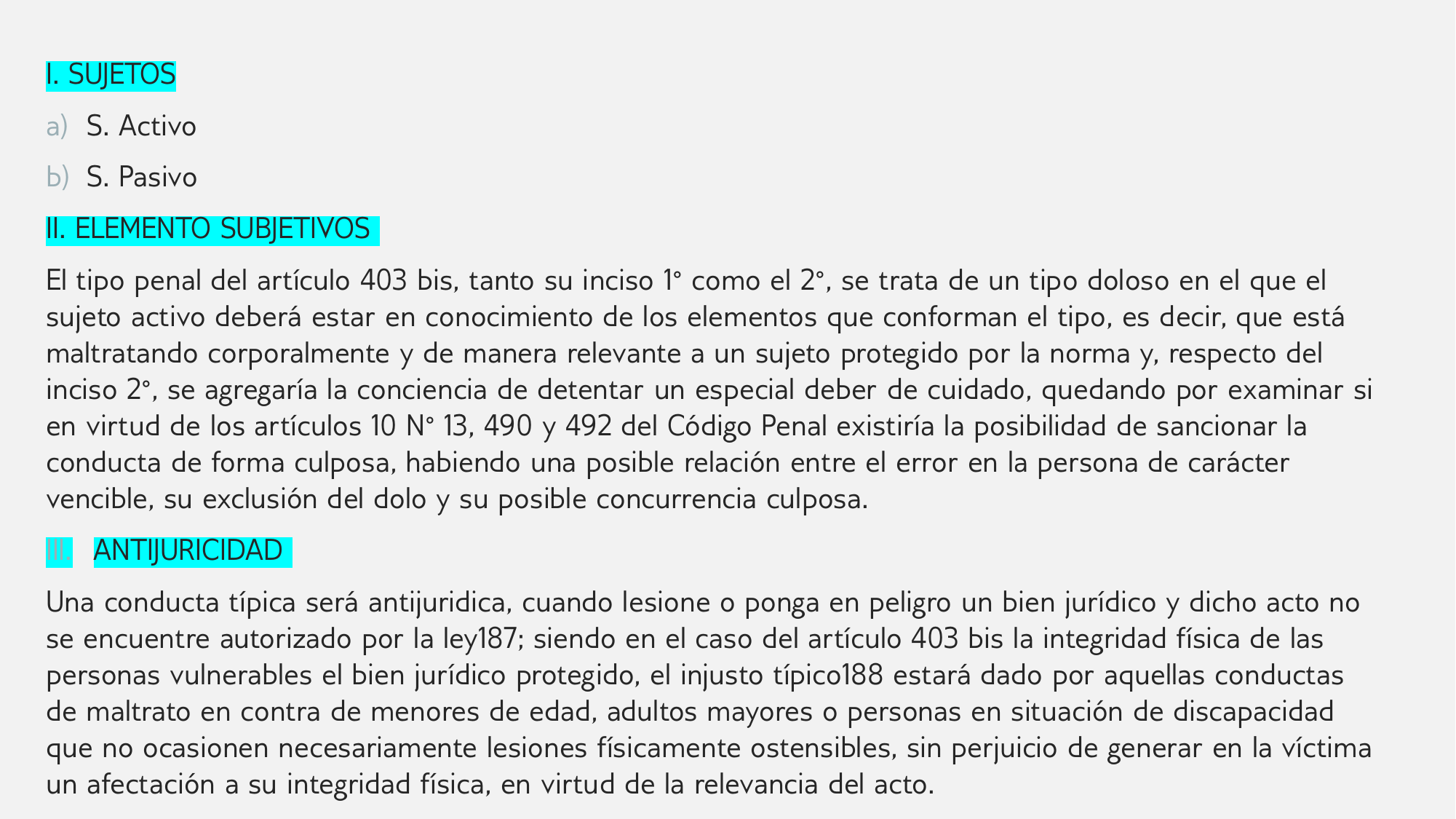

I. SUJETOS
S. Activo
S. Pasivo
II. ELEMENTO SUBJETIVOS
El tipo penal del artículo 403 bis, tanto su inciso 1° como el 2°, se trata de un tipo doloso en el que el sujeto activo deberá estar en conocimiento de los elementos que conforman el tipo, es decir, que está maltratando corporalmente y de manera relevante a un sujeto protegido por la norma y, respecto del inciso 2°, se agregaría la conciencia de detentar un especial deber de cuidado, quedando por examinar si en virtud de los artículos 10 N° 13, 490 y 492 del Código Penal existiría la posibilidad de sancionar la conducta de forma culposa, habiendo una posible relación entre el error en la persona de carácter vencible, su exclusión del dolo y su posible concurrencia culposa.
ANTIJURICIDAD
Una conducta típica será antijuridica, cuando lesione o ponga en peligro un bien jurídico y dicho acto no se encuentre autorizado por la ley187; siendo en el caso del artículo 403 bis la integridad física de las personas vulnerables el bien jurídico protegido, el injusto típico188 estará dado por aquellas conductas de maltrato en contra de menores de edad, adultos mayores o personas en situación de discapacidad que no ocasionen necesariamente lesiones físicamente ostensibles, sin perjuicio de generar en la víctima un afectación a su integridad física, en virtud de la relevancia del acto.